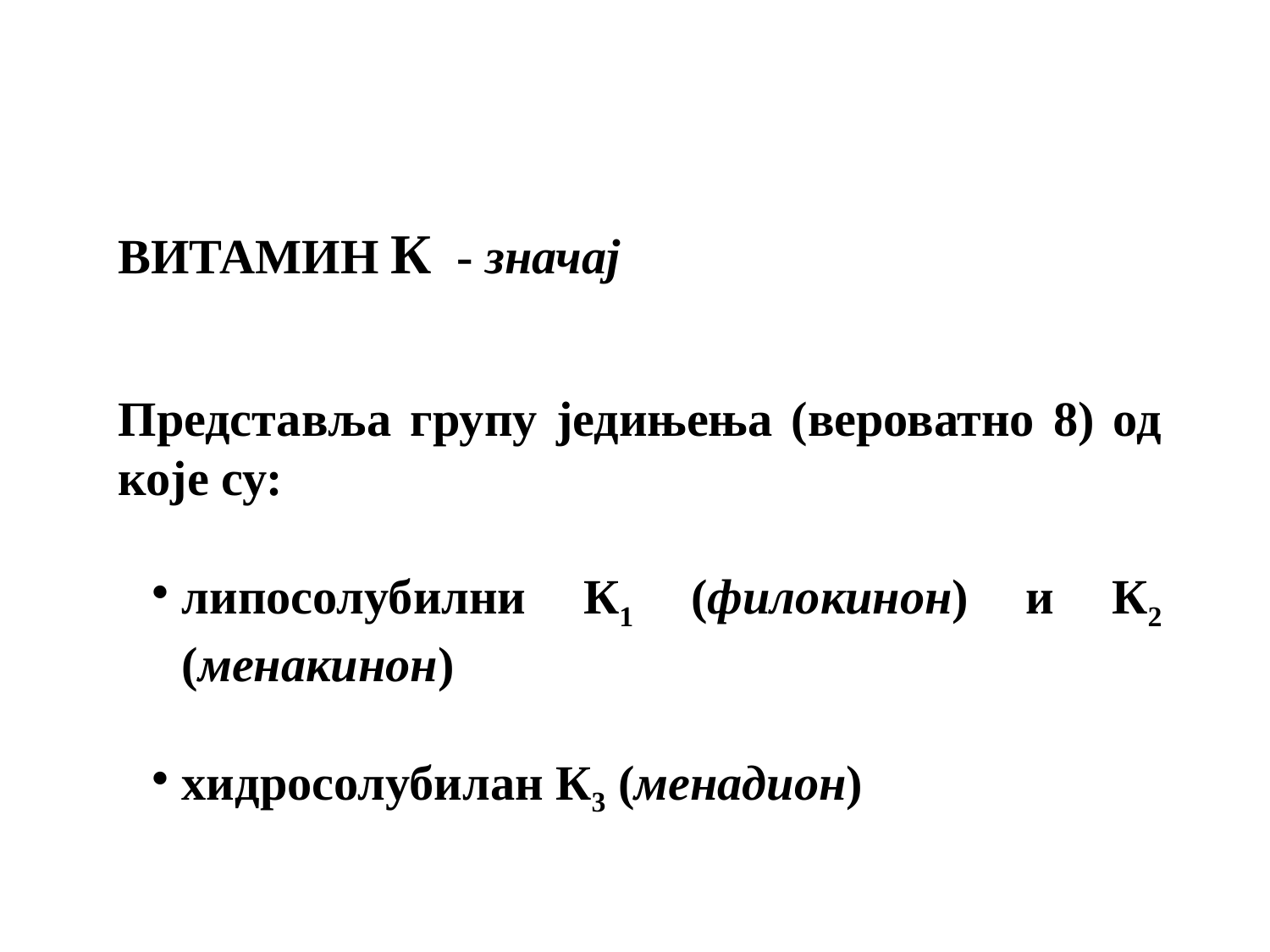

ВИТАМИН К  - значај

Представља групу једињења (вероватно 8) од које су:

липосолубилни К1 (филокинон) и К2 (менакинон)

хидросолубилан К3 (менадион)